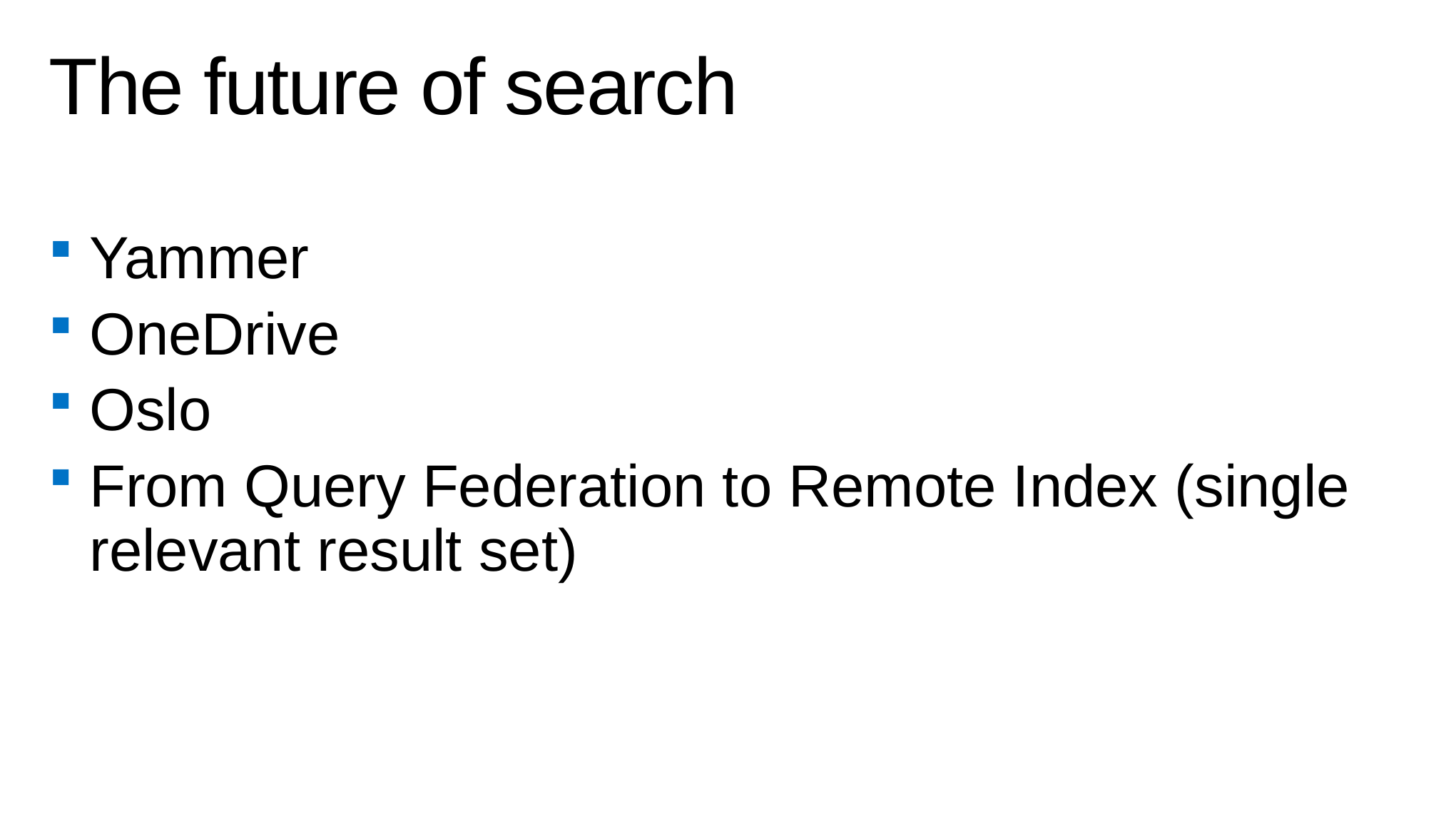

# The future of search
Yammer
OneDrive
Oslo
From Query Federation to Remote Index (single relevant result set)